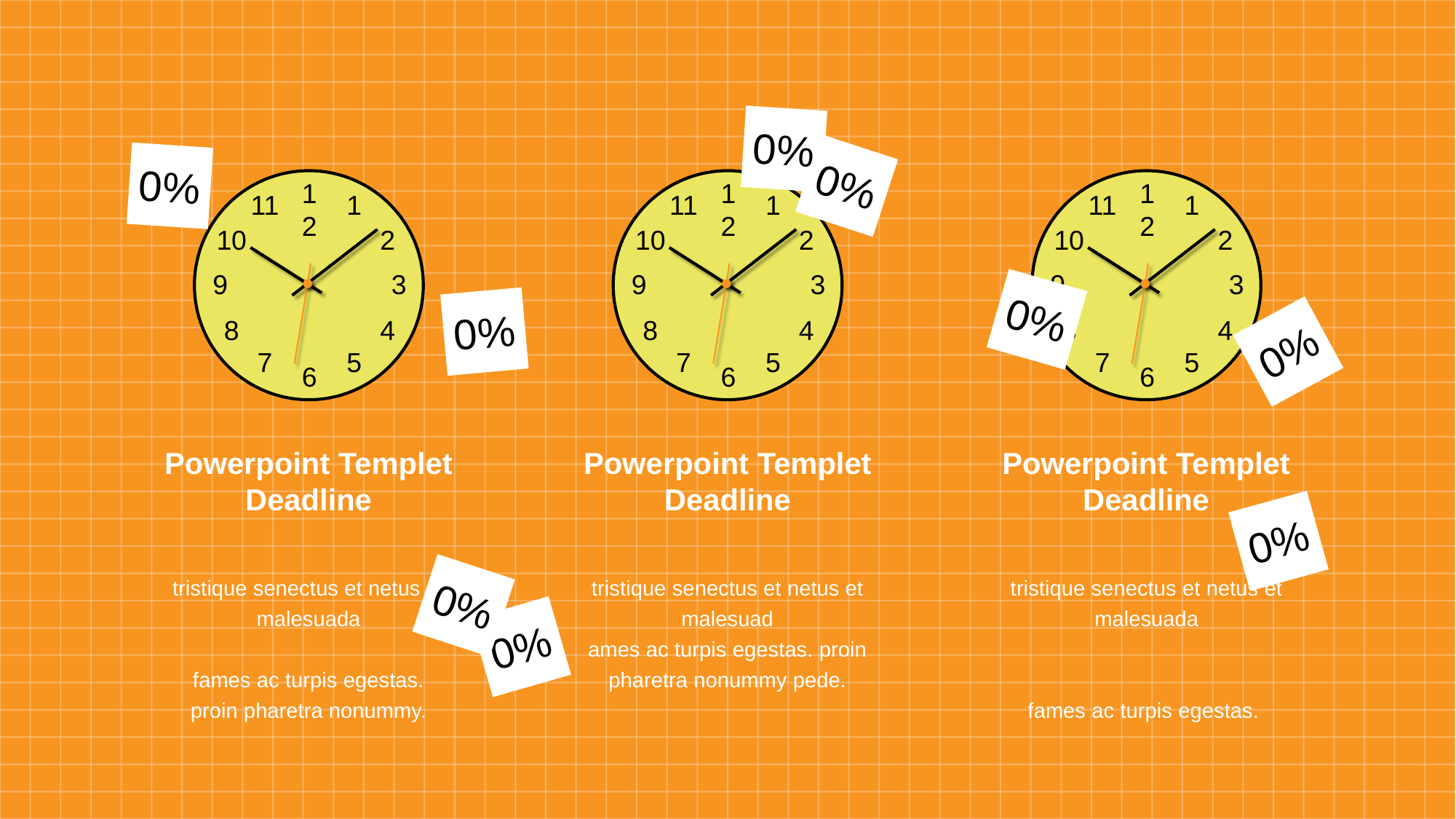

0%

0%

0%

12
11
1
10
2
9
3
8
4
7
5
6

12
11
1
10
2
9
3
8
4
7
5
6

12
11
1
10
2
9
3
8
4
7
5
6

0%

0%

0%
Powerpoint Templet
Deadline
Powerpoint Templet
Deadline
Powerpoint Templet
Deadline

0%
tristique senectus et netus et malesuada

fames ac turpis egestas. proin pharetra nonummy.
tristique senectus et netus et malesuad
ames ac turpis egestas. proin pharetra nonummy pede.
tristique senectus et netus et malesuada

fames ac turpis egestas.

0%

0%